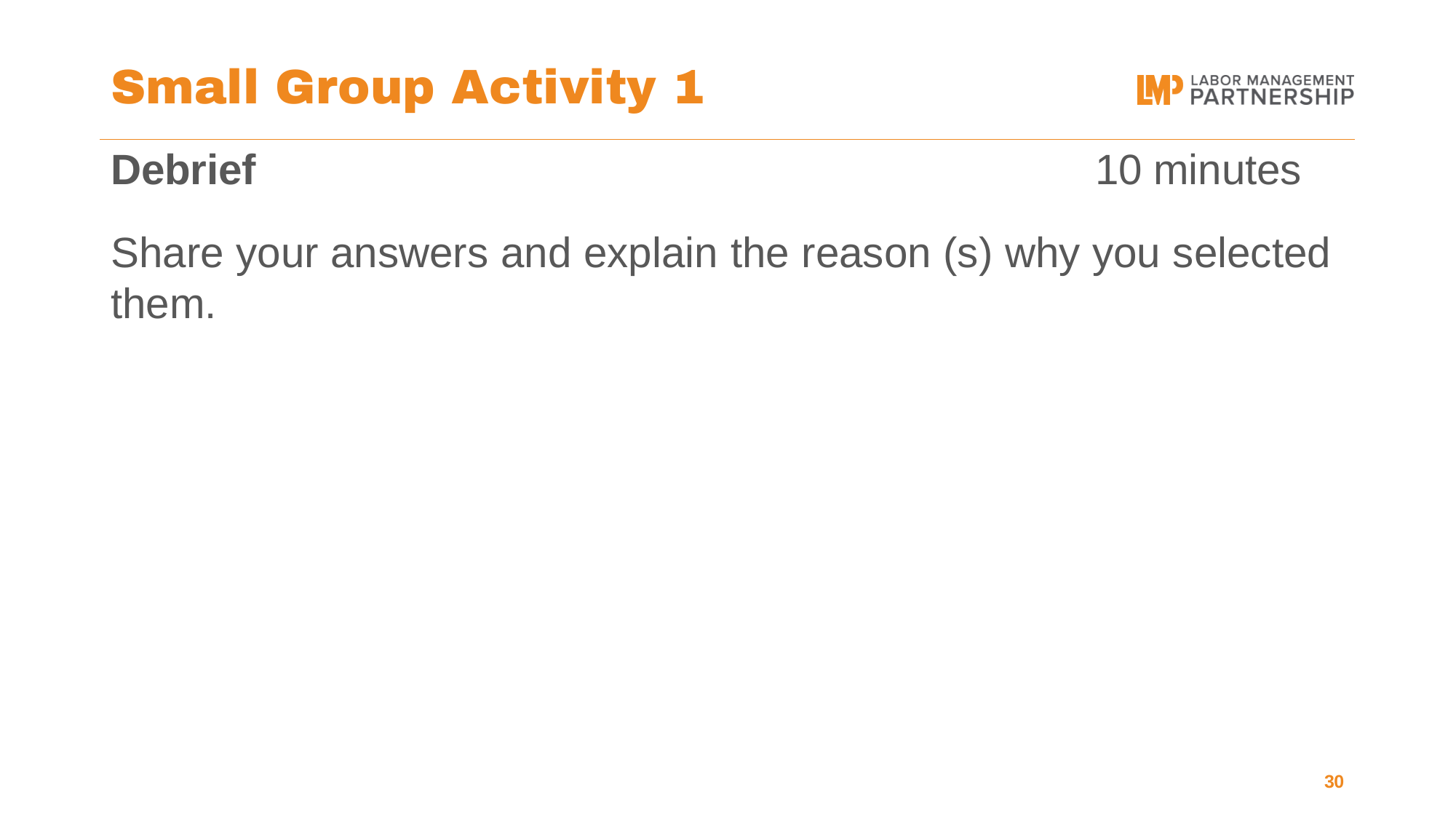

# Small Group Activity 1
Debrief	10 minutes
Share your answers and explain the reason (s) why you selected them.
30